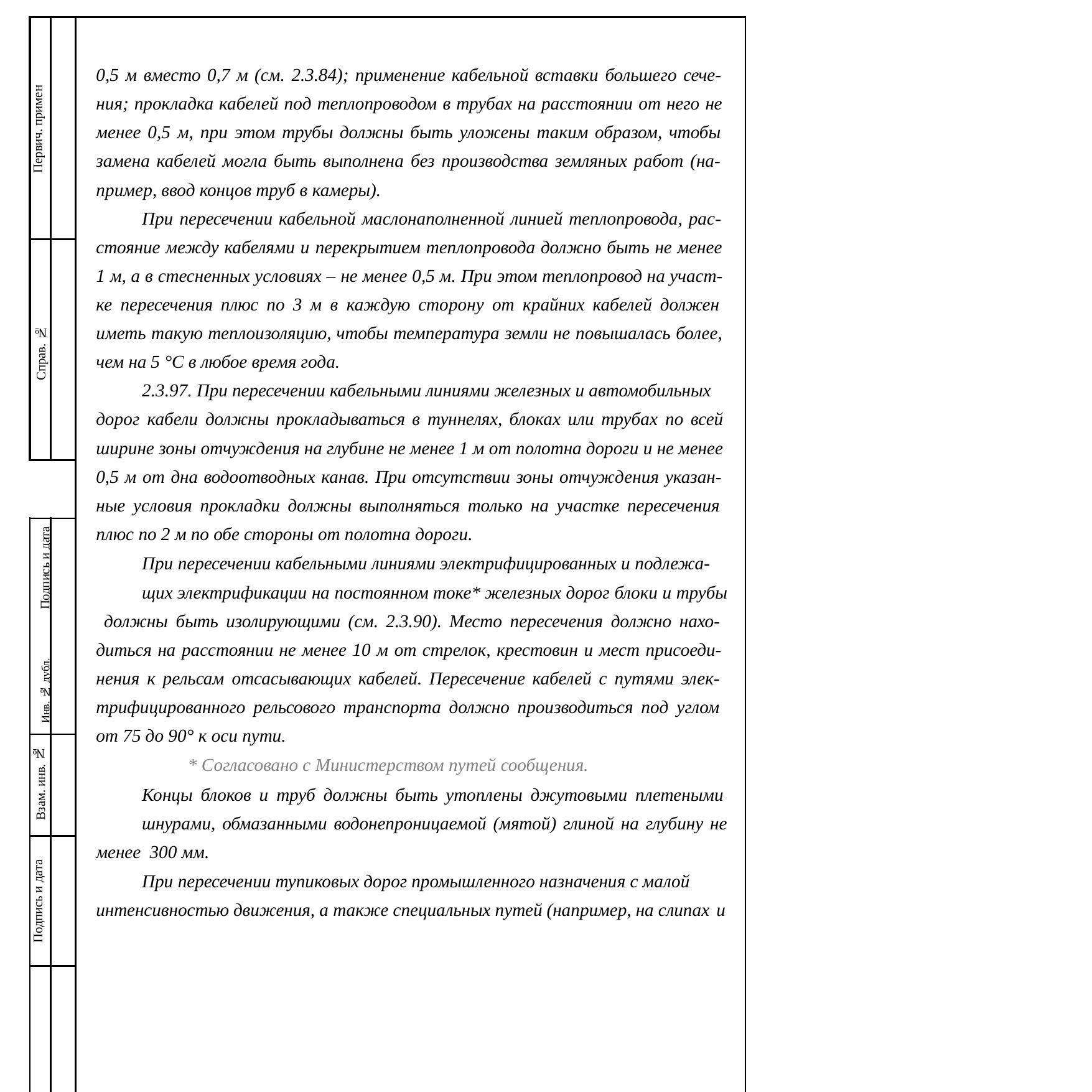

| Первич. примен |  | 0,5 м вместо 0,7 м (см. 2.3.84); применение кабельной вставки большего сече- ния; прокладка кабелей под теплопроводом в трубах на расстоянии от него не менее 0,5 м, при этом трубы должны быть уложены таким образом, чтобы замена кабелей могла быть выполнена без производства земляных работ (на- пример, ввод концов труб в камеры). При пересечении кабельной маслонаполненной линией теплопровода, рас- стояние между кабелями и перекрытием теплопровода должно быть не менее 1 м, а в стесненных условиях – не менее 0,5 м. При этом теплопровод на участ- ке пересечения плюс по 3 м в каждую сторону от крайних кабелей должен иметь такую теплоизоляцию, чтобы температура земли не повышалась более, чем на 5 °С в любое время года. 2.3.97. При пересечении кабельными линиями железных и автомобильных дорог кабели должны прокладываться в туннелях, блоках или трубах по всей ширине зоны отчуждения на глубине не менее 1 м от полотна дороги и не менее 0,5 м от дна водоотводных канав. При отсутствии зоны отчуждения указан- ные условия прокладки должны выполняться только на участке пересечения плюс по 2 м по обе стороны от полотна дороги. При пересечении кабельными линиями электрифицированных и подлежа- щих электрификации на постоянном токе\* железных дорог блоки и трубы должны быть изолирующими (см. 2.3.90). Место пересечения должно нахо- диться на расстоянии не менее 10 м от стрелок, крестовин и мест присоеди- нения к рельсам отсасывающих кабелей. Пересечение кабелей с путями элек- трифицированного рельсового транспорта должно производиться под углом от 75 до 90° к оси пути. \* Согласовано с Министерством путей сообщения. Концы блоков и труб должны быть утоплены джутовыми плетеными шнурами, обмазанными водонепроницаемой (мятой) глиной на глубину не менее 300 мм. При пересечении тупиковых дорог промышленного назначения с малой интенсивностью движения, а также специальных путей (например, на слипах и |  |  |  |  |  |  |
| --- | --- | --- | --- | --- | --- | --- | --- | --- |
| Справ. № |  |  |  |  |  |  |  |  |
|  |  |  |  |  |  |  |  |  |
| Инв. № дубл. Подпись и дата |  |  |  |  |  |  |  |  |
| Взам. инв. № |  |  |  |  |  |  |  |  |
| Подпись и дата |  |  |  |  |  |  |  |  |
| Инв. № подл |  |  |  |  |  |  |  |  |
|  |  |  |  |  |  |  | ТПЭ-КЭС. Техническая информация для проектирования | лист |
|  |  |  |  |  |  |  |  |  |
|  |  |  |  |  |  |  |  | 22 |
|  |  | Изм | Лист | № документа | Подпись | Дата |  |  |